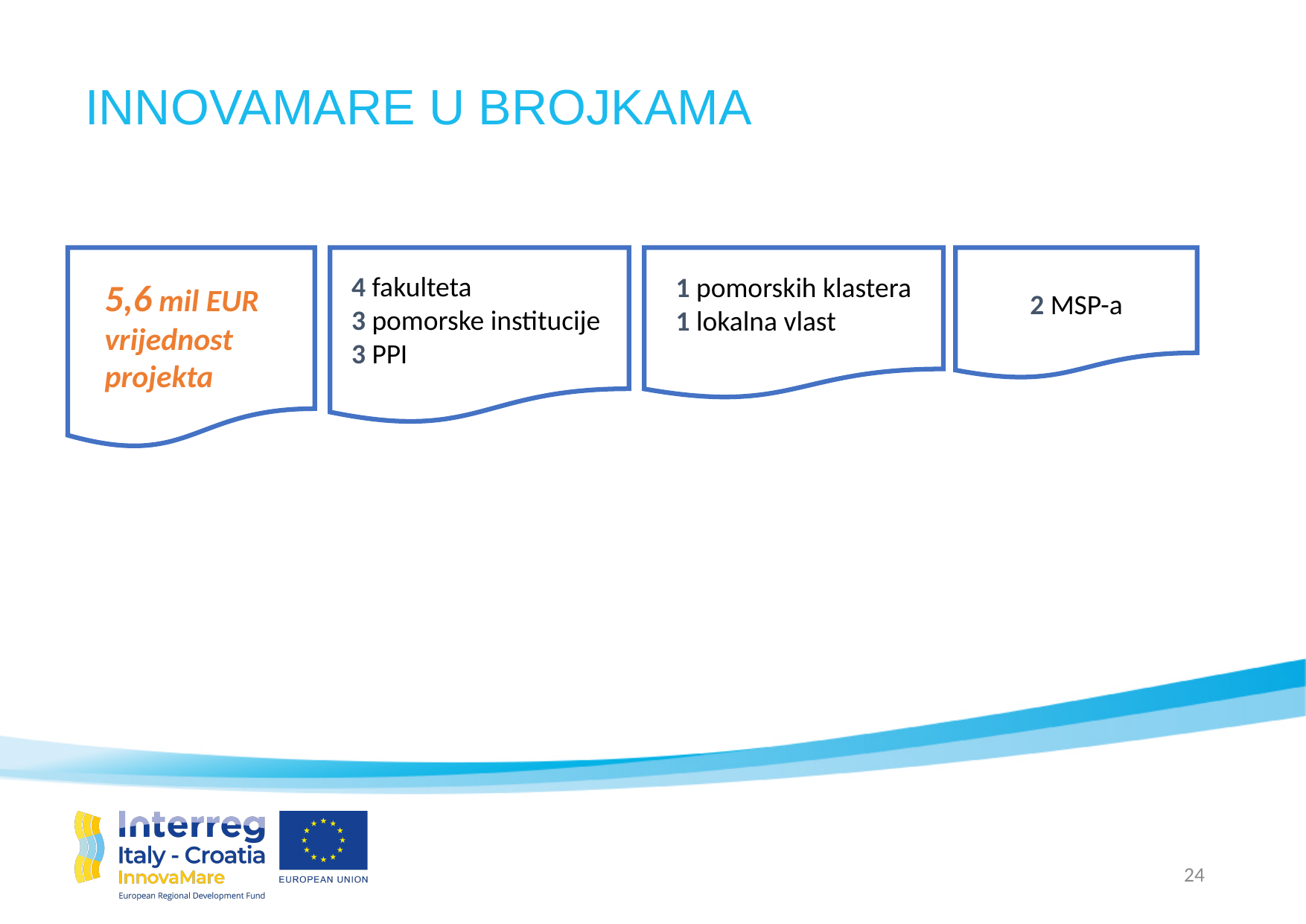

# INNOVAMARE U BROJKAMA

4 fakulteta
3 pomorske institucije
3 PPI
1 pomorskih klastera
1 lokalna vlast
5,6 mil EUR vrijednost projekta
2 MSP-a
24